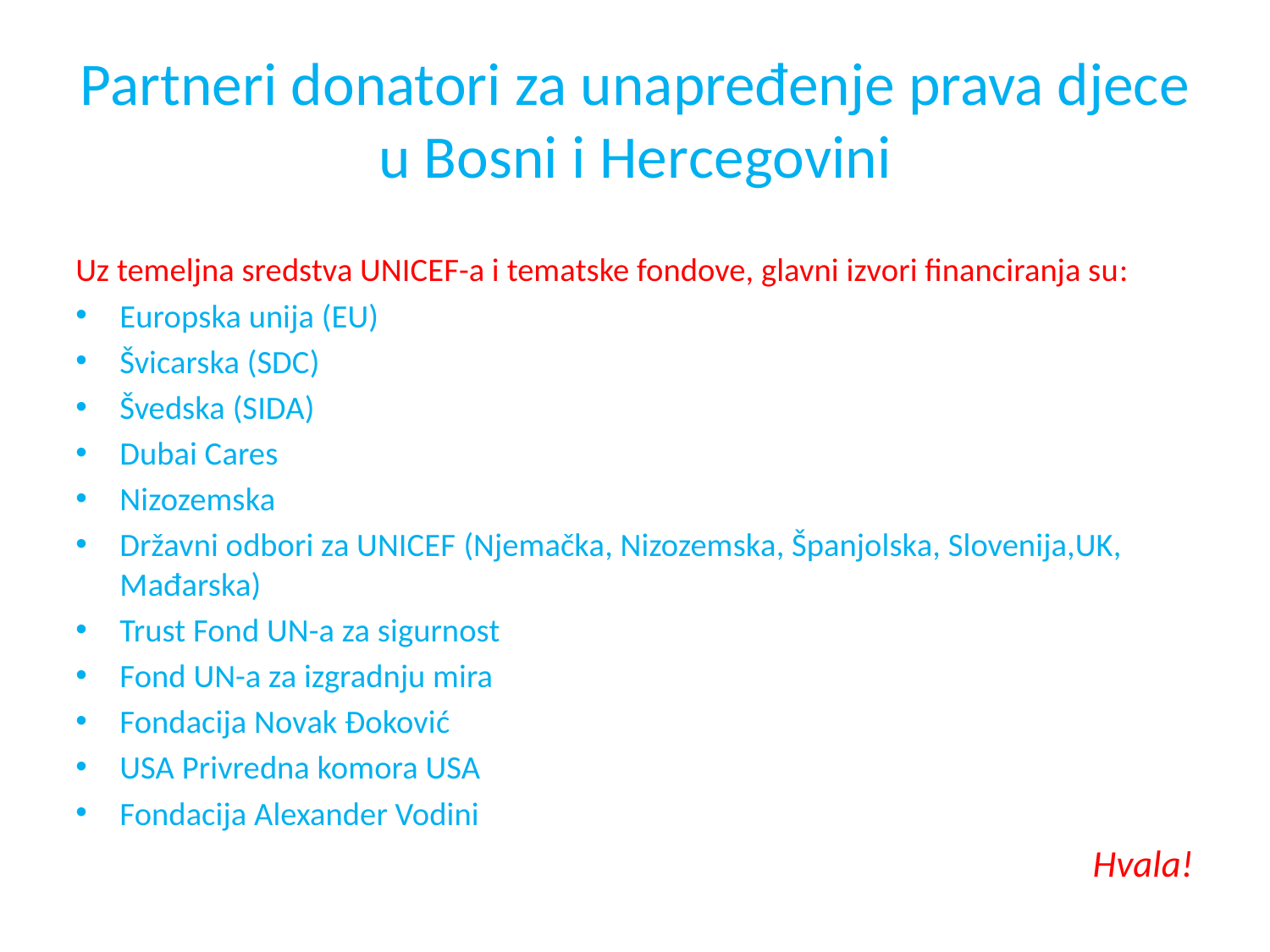

# Partneri donatori za unapređenje prava djece u Bosni i Hercegovini

Uz temeljna sredstva UNICEF-a i tematske fondove, glavni izvori financiranja su:
Europska unija (EU)
Švicarska (SDC)
Švedska (SIDA)
Dubai Cares
Nizozemska
Državni odbori za UNICEF (Njemačka, Nizozemska, Španjolska, Slovenija,UK, Mađarska)
Trust Fond UN-a za sigurnost
Fond UN-a za izgradnju mira
Fondacija Novak Đoković
USA Privredna komora USA
Fondacija Alexander Vodini
Hvala!